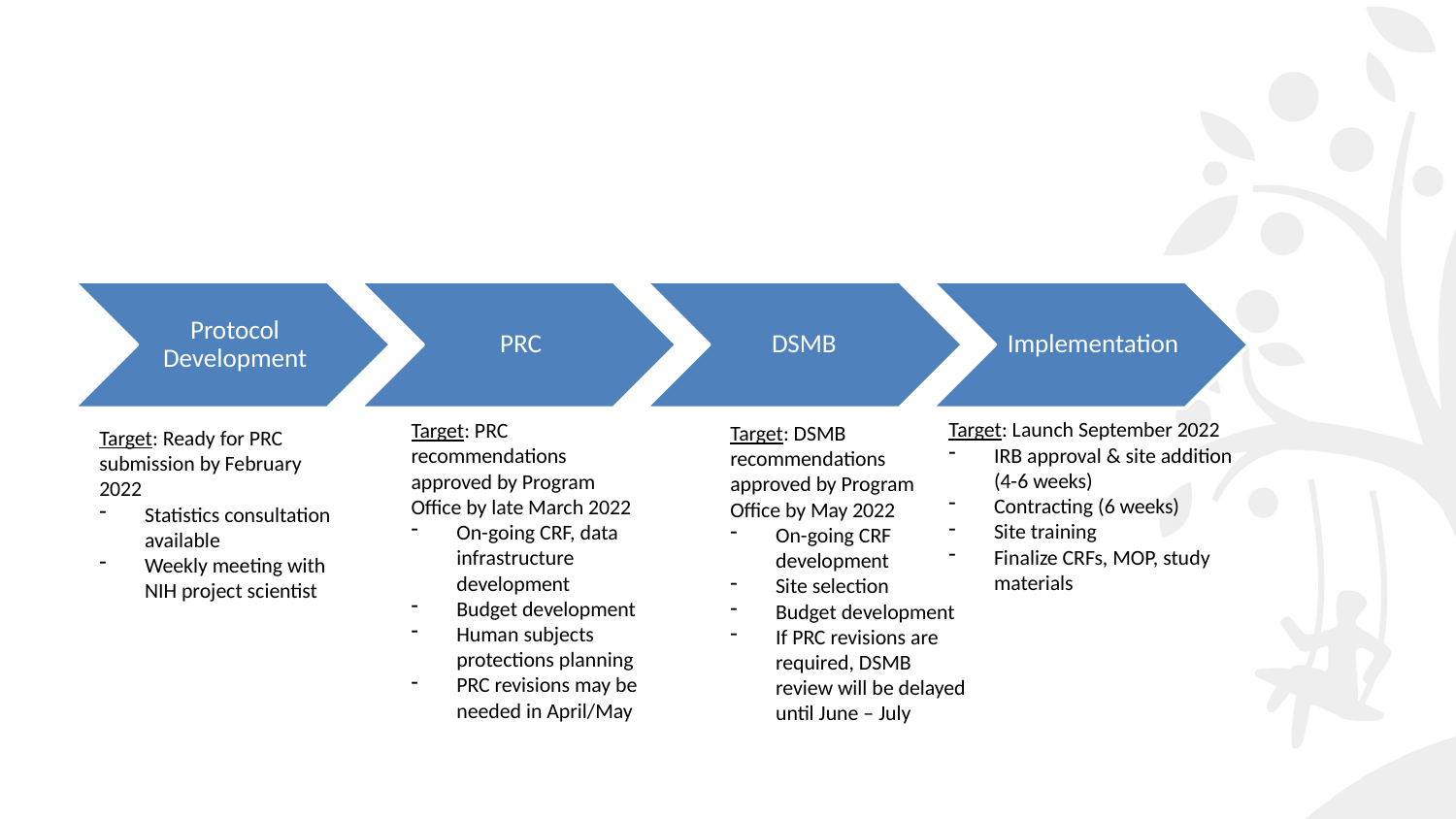

Protocol Development
PRC
DSMB
Implementation
Target: Launch September 2022
IRB approval & site addition (4-6 weeks)
Contracting (6 weeks)
Site training
Finalize CRFs, MOP, study materials
Target: PRC recommendations approved by Program Office by late March 2022
On-going CRF, data infrastructure development
Budget development
Human subjects protections planning
PRC revisions may be needed in April/May
Target: DSMB recommendations approved by Program Office by May 2022
On-going CRF development
Site selection
Budget development
If PRC revisions are required, DSMB review will be delayed until June – July
Target: Ready for PRC submission by February 2022
Statistics consultation available
Weekly meeting with NIH project scientist